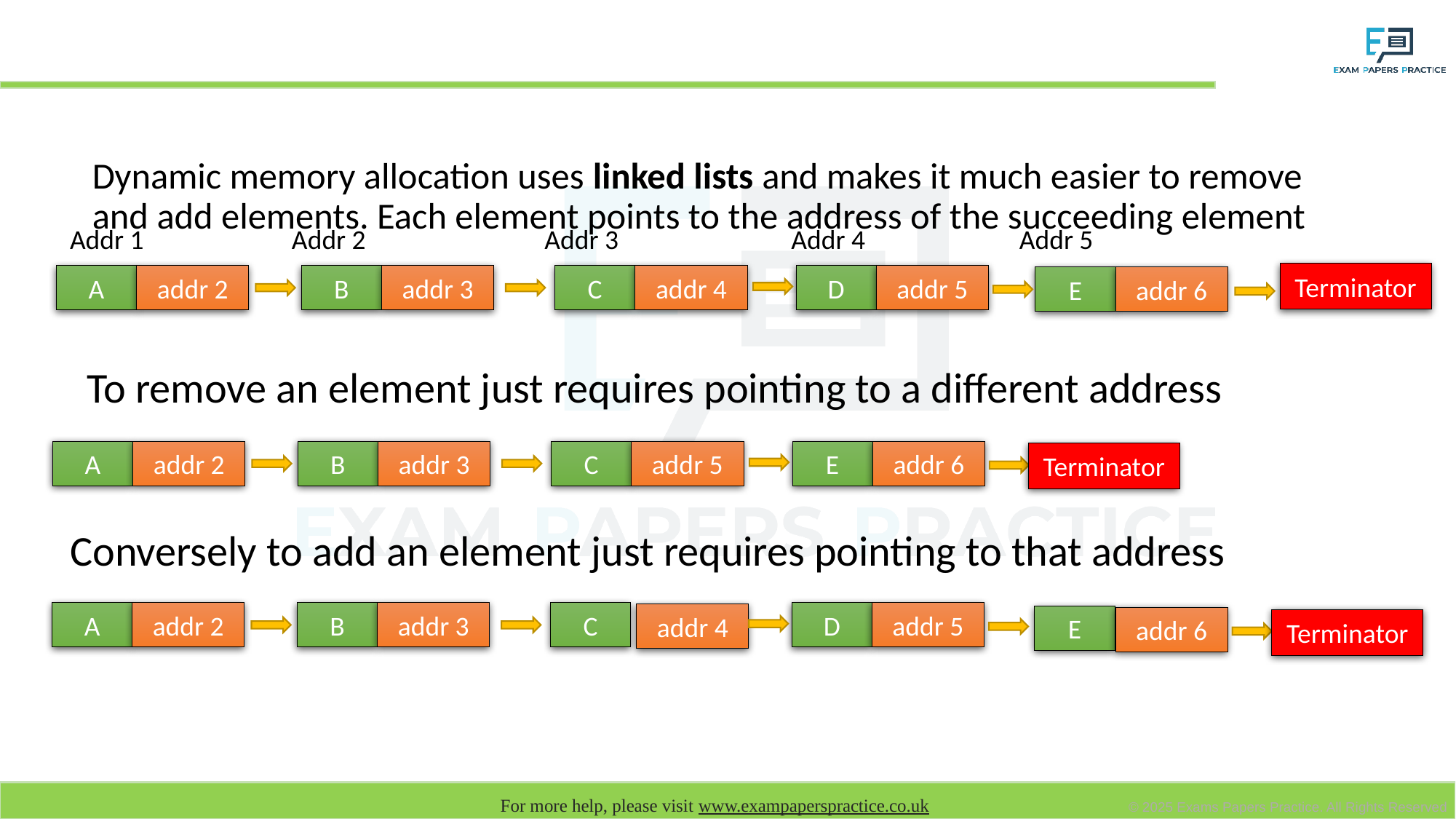

# Dynamic memory allocation
Dynamic memory allocation uses linked lists and makes it much easier to remove and add elements. Each element points to the address of the succeeding element
Addr 1                        Addr 2                             Addr 3                            Addr 4                         Addr 5
Terminator
A
addr 2
B
addr 3
C
addr 4
D
addr 5
E
addr 6

To remove an element just requires pointing to a different address
A
addr 2
B
addr 3
C
addr 5
E
addr 6
Terminator

Conversely to add an element just requires pointing to that address
A
addr 2
B
addr 3
C
D
addr 5
addr 4
E
addr 6
Terminator